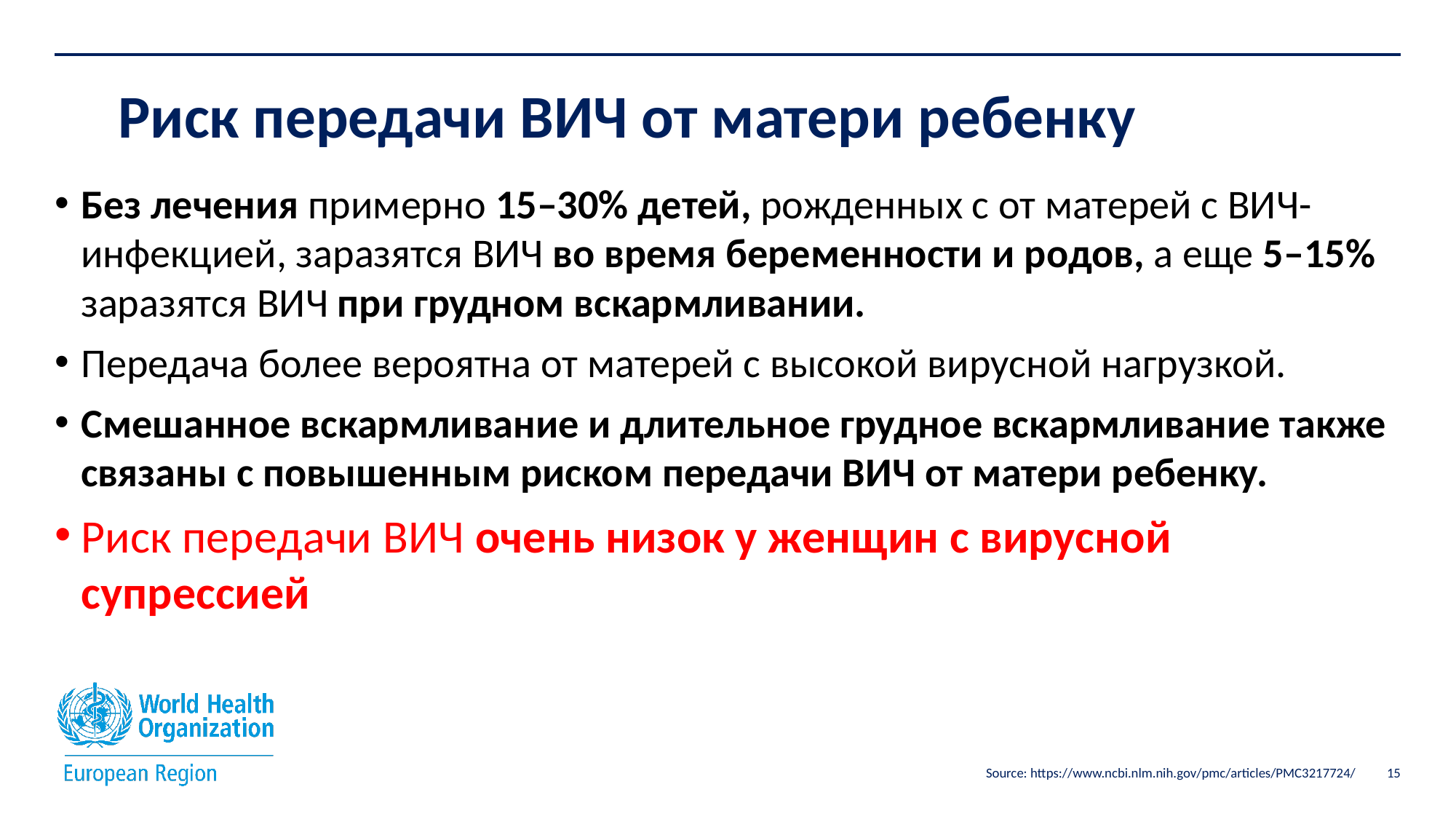

# Риск передачи ВИЧ от матери ребенку
Без лечения примерно 15–30% детей, рожденных с от матерей с ВИЧ-инфекцией, заразятся ВИЧ во время беременности и родов, а еще 5–15% заразятся ВИЧ при грудном вскармливании.
Передача более вероятна от матерей с высокой вирусной нагрузкой.
Смешанное вскармливание и длительное грудное вскармливание также связаны с повышенным риском передачи ВИЧ от матери ребенку.
Риск передачи ВИЧ очень низок у женщин с вирусной супрессией
Source: https://www.ncbi.nlm.nih.gov/pmc/articles/PMC3217724/
15